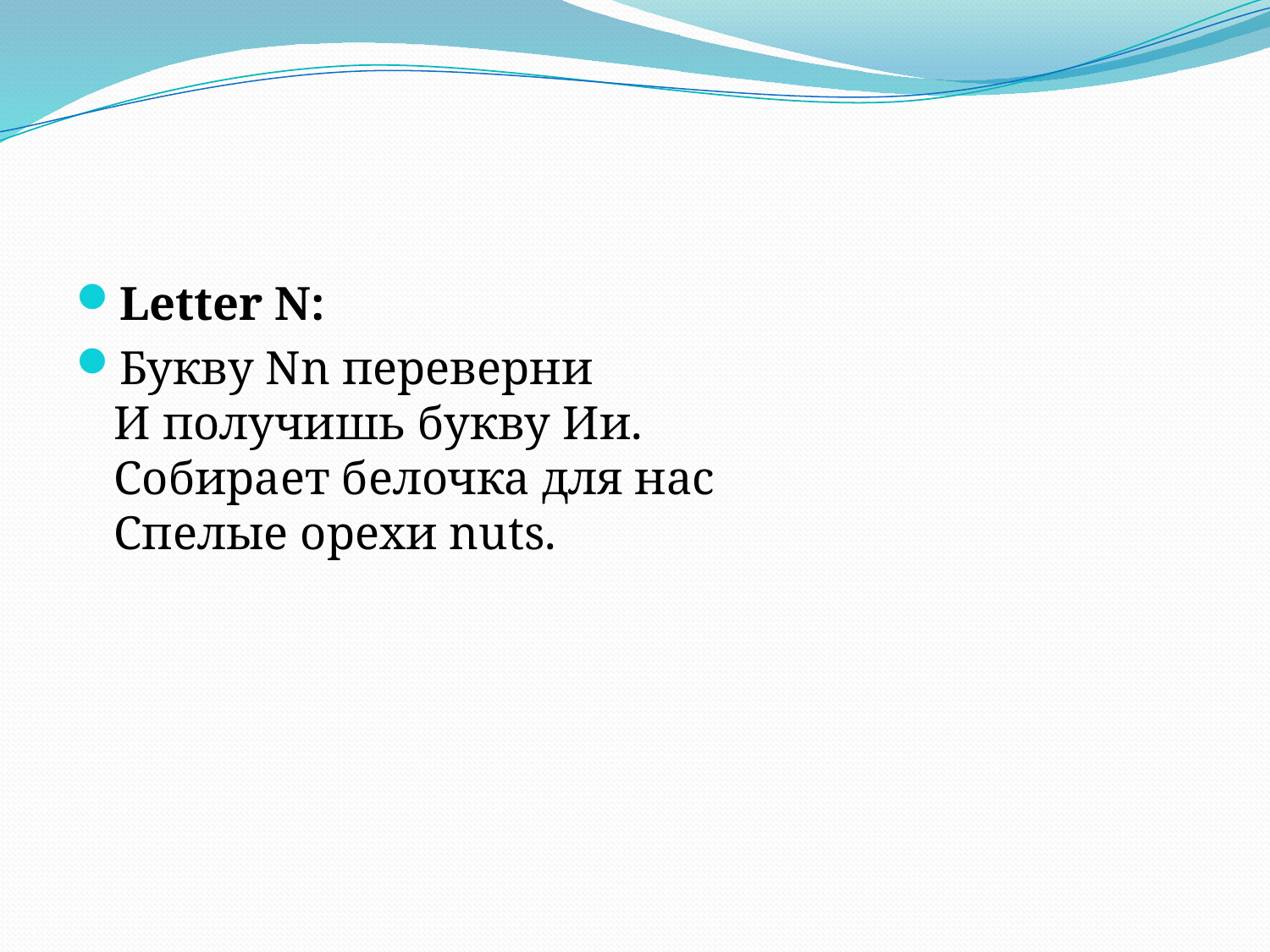

#
Letter N:
Букву Nn переверни
И получишь букву Ии.
Собирает белочка для нас
Спелые орехи nuts.